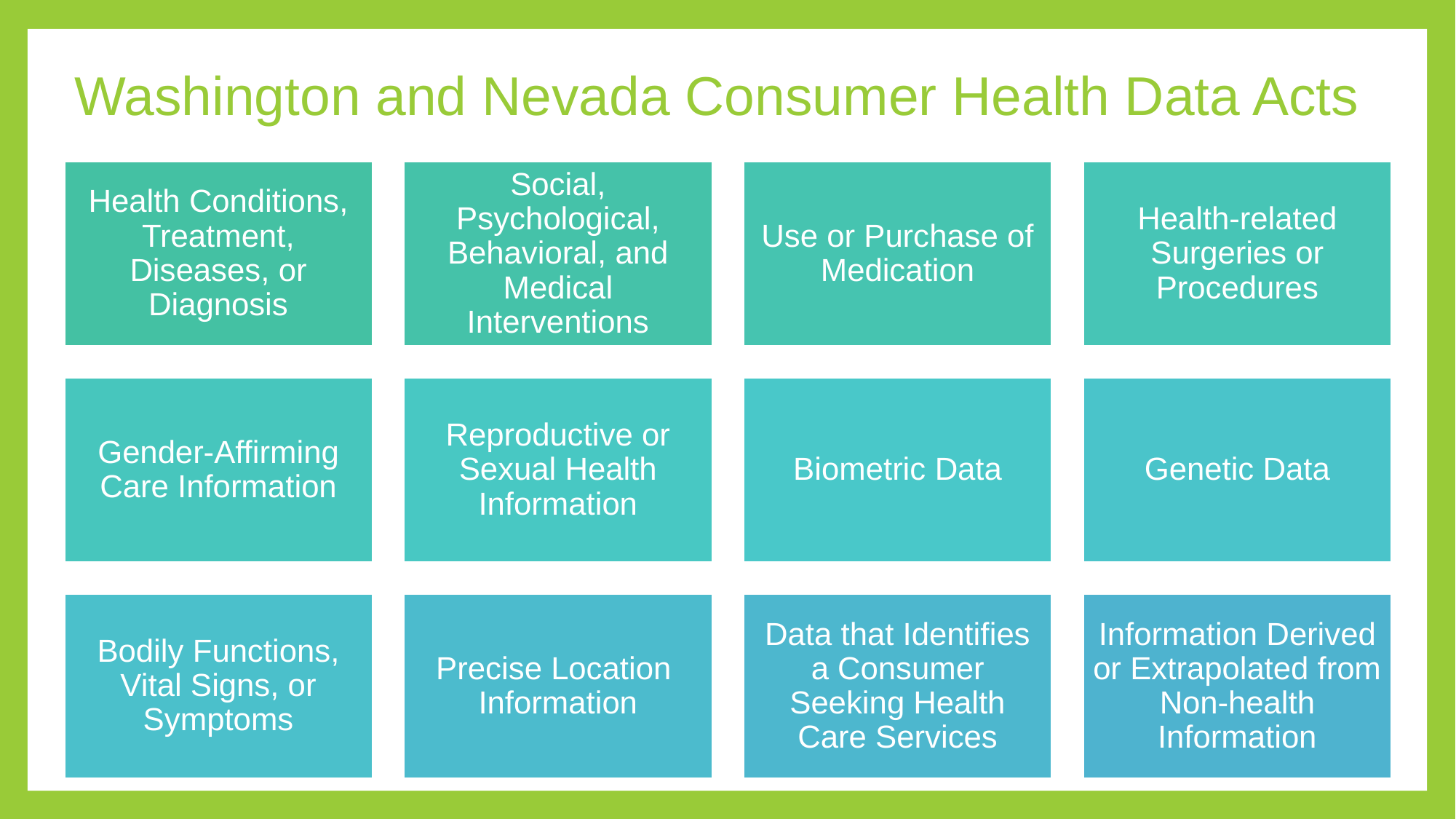

# Washington and Nevada Consumer Health Data Acts
Health Conditions, Treatment, Diseases, or Diagnosis
Social, Psychological, Behavioral, and Medical Interventions
Use or Purchase of Medication
Health-related Surgeries or Procedures
Gender-Affirming Care Information
Reproductive or Sexual Health Information
Biometric Data
Genetic Data
Bodily Functions, Vital Signs, or Symptoms
Precise Location
Information
Data that Identifies a Consumer Seeking Health Care Services
Information Derived or Extrapolated from Non-health Information